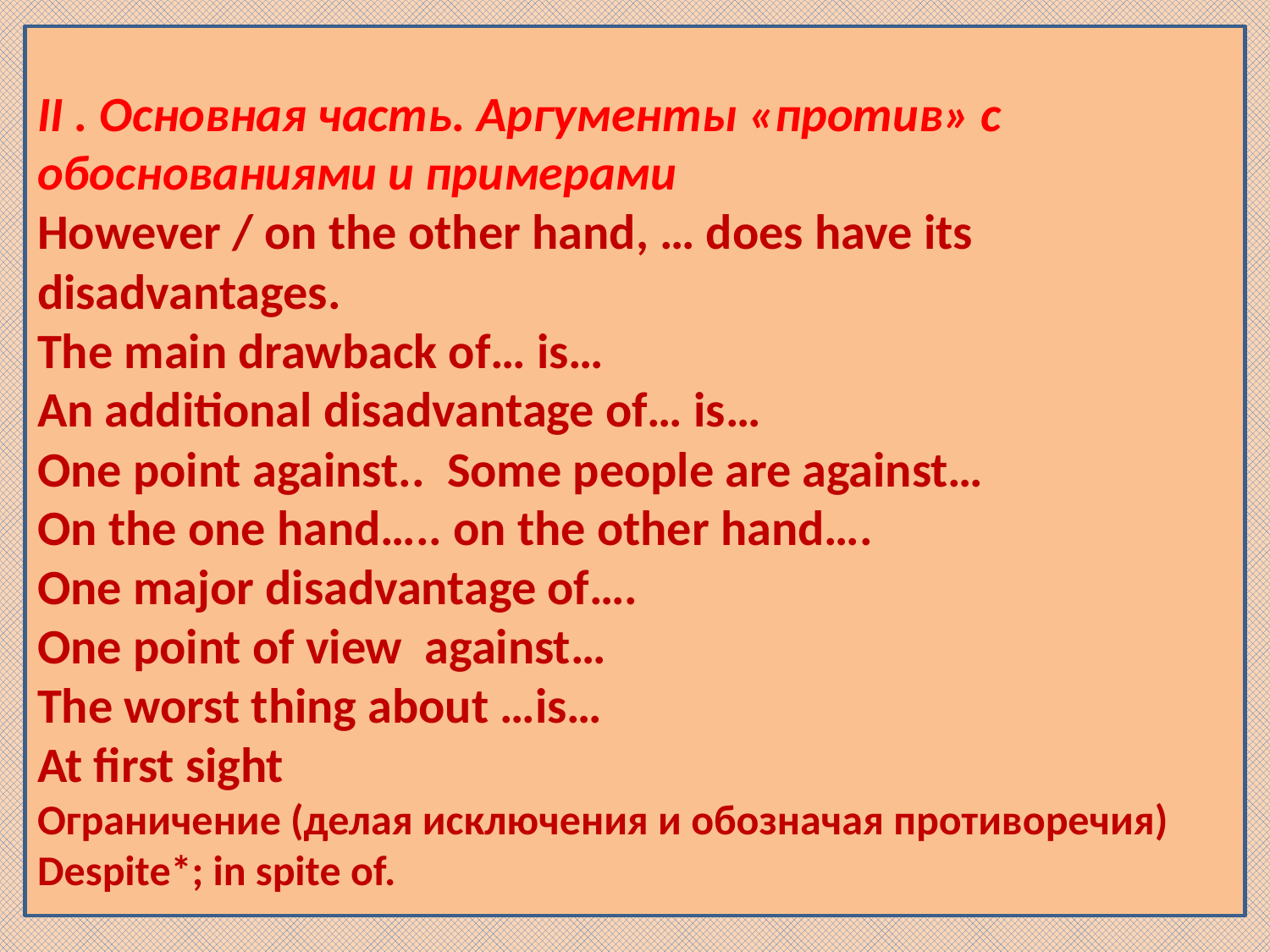

II . Основная часть. Аргументы «против» с обоснованиями и примерами
However / on the other hand, … does have its disadvantages.
The main drawback of… is…
An additional disadvantage of… is…
One point against..  Some people are against…
On the one hand….. on the other hand….
One major disadvantage of….
One point of view  against…
The worst thing about …is…
At first sight
Ограничение (делая исключения и обозначая противоречия)
Despite*; in spite of.